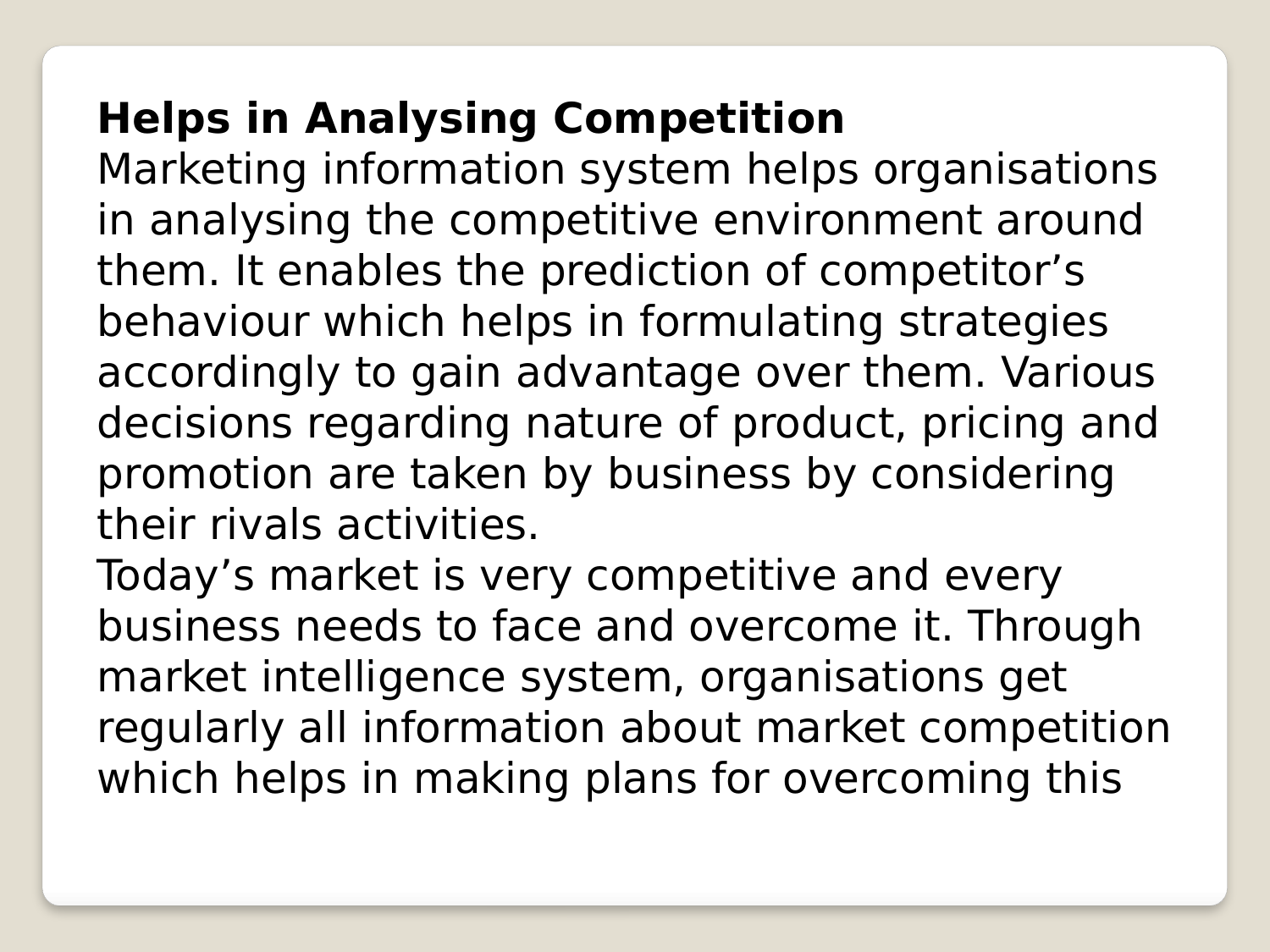

Helps in Analysing Competition
Marketing information system helps organisations in analysing the competitive environment around them. It enables the prediction of competitor’s behaviour which helps in formulating strategies accordingly to gain advantage over them. Various decisions regarding nature of product, pricing and promotion are taken by business by considering their rivals activities.
Today’s market is very competitive and every business needs to face and overcome it. Through market intelligence system, organisations get regularly all information about market competition which helps in making plans for overcoming this